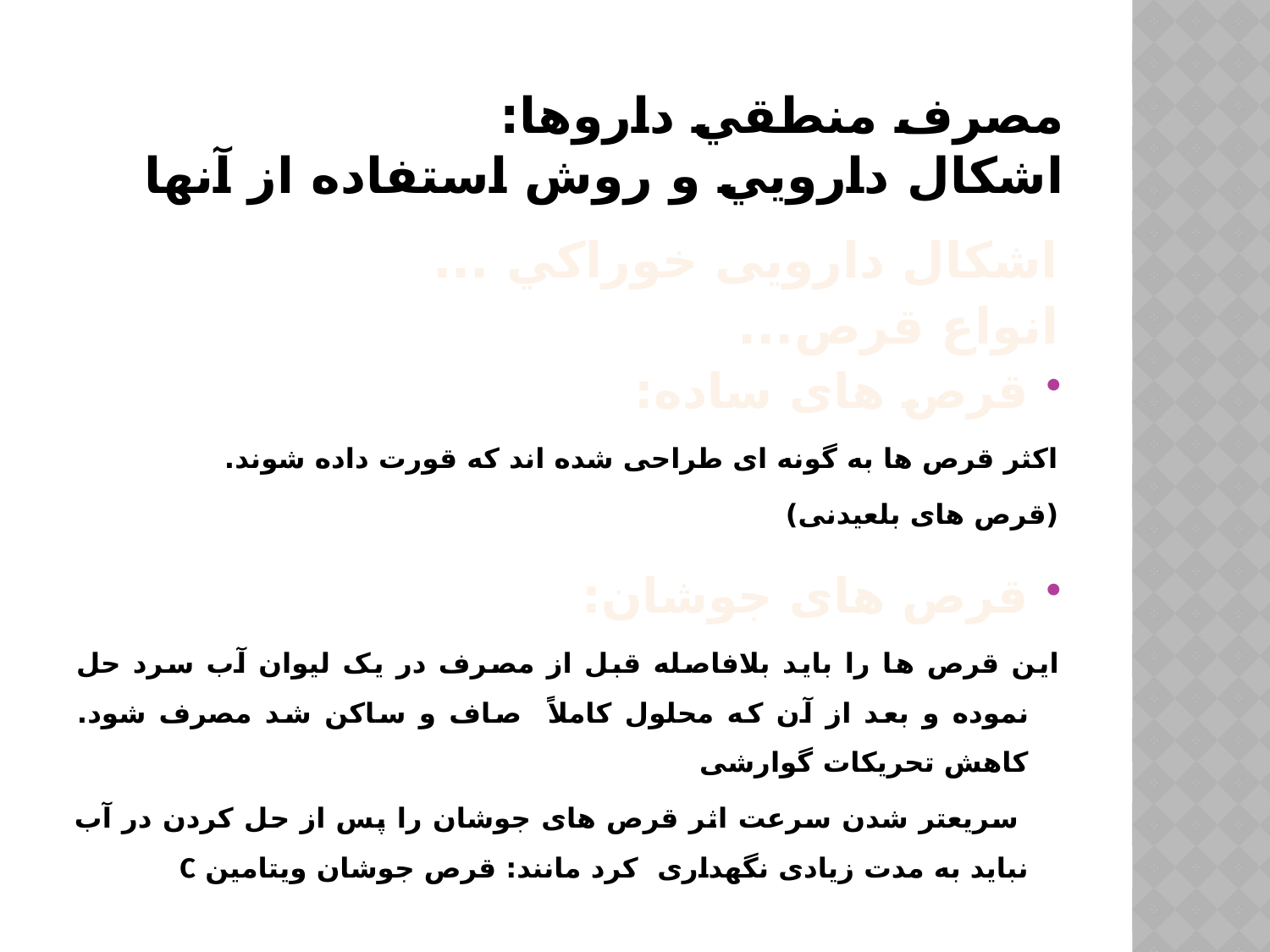

# مصرف منطقي داروها: اشكال دارويي و روش استفاده از آنها
اشکال دارویی خوراكي ...
انواع قرص...
قرص های ساده:
	اکثر قرص ها به گونه ای طراحی شده اند که قورت داده شوند.
	(قرص های بلعیدنی)
قرص های جوشان:
	این قرص ها را باید بلافاصله قبل از مصرف در یک لیوان آب سرد حل نموده و بعد از آن که محلول کاملاً  صاف و ساکن شد مصرف شود. 	کاهش تحریکات گوارشی
		 سریعتر شدن سرعت اثر قرص های جوشان را پس از حل کردن در آب نباید به مدت زیادی نگهداری  کرد مانند: قرص جوشان ویتامین C